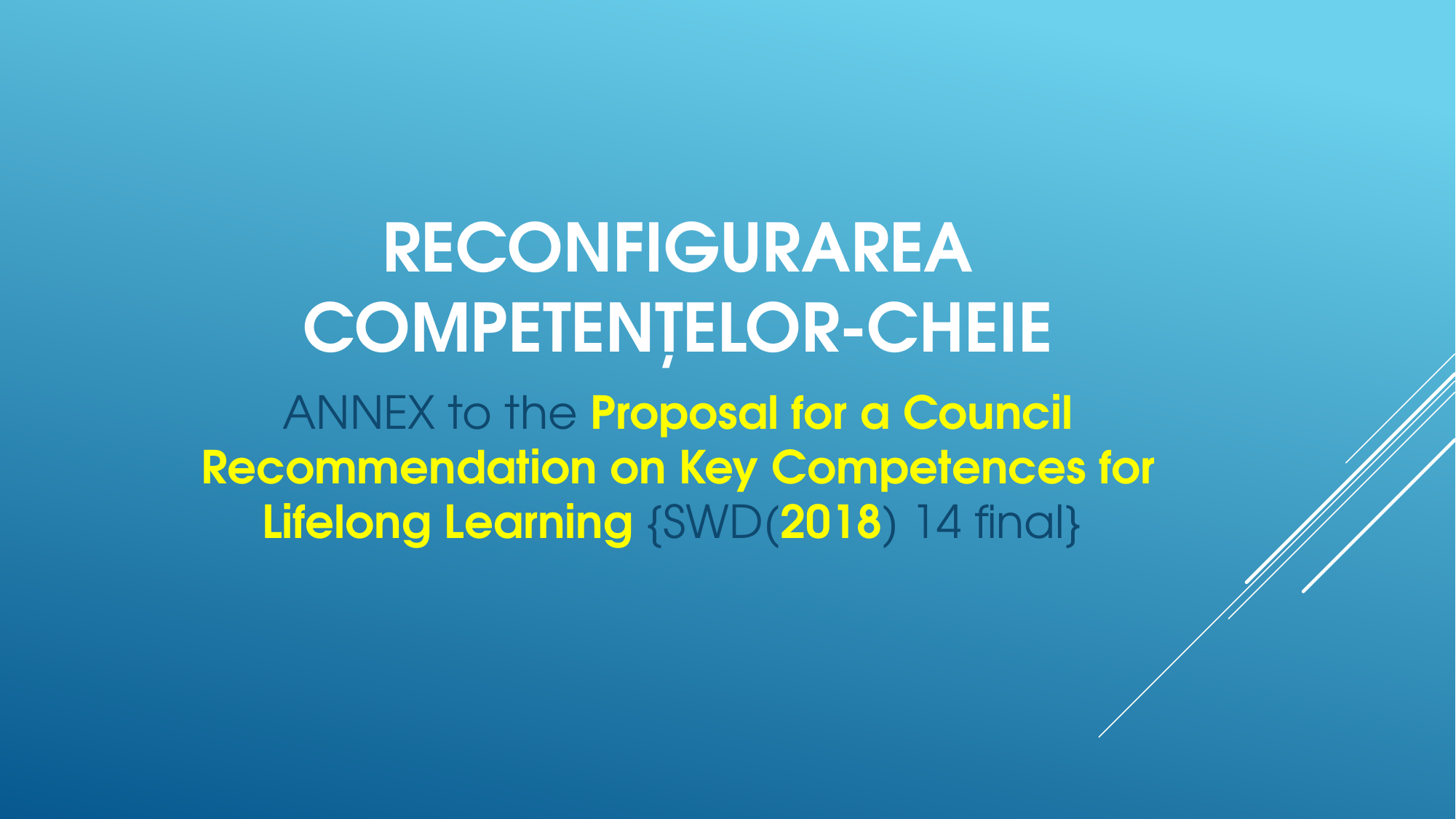

RECONFIGURAREA COMPETENȚELOR-CHEIE
ANNEX to the Proposal for a Council Recommendation on Key Competences for Lifelong Learning {SWD(2018) 14 final}